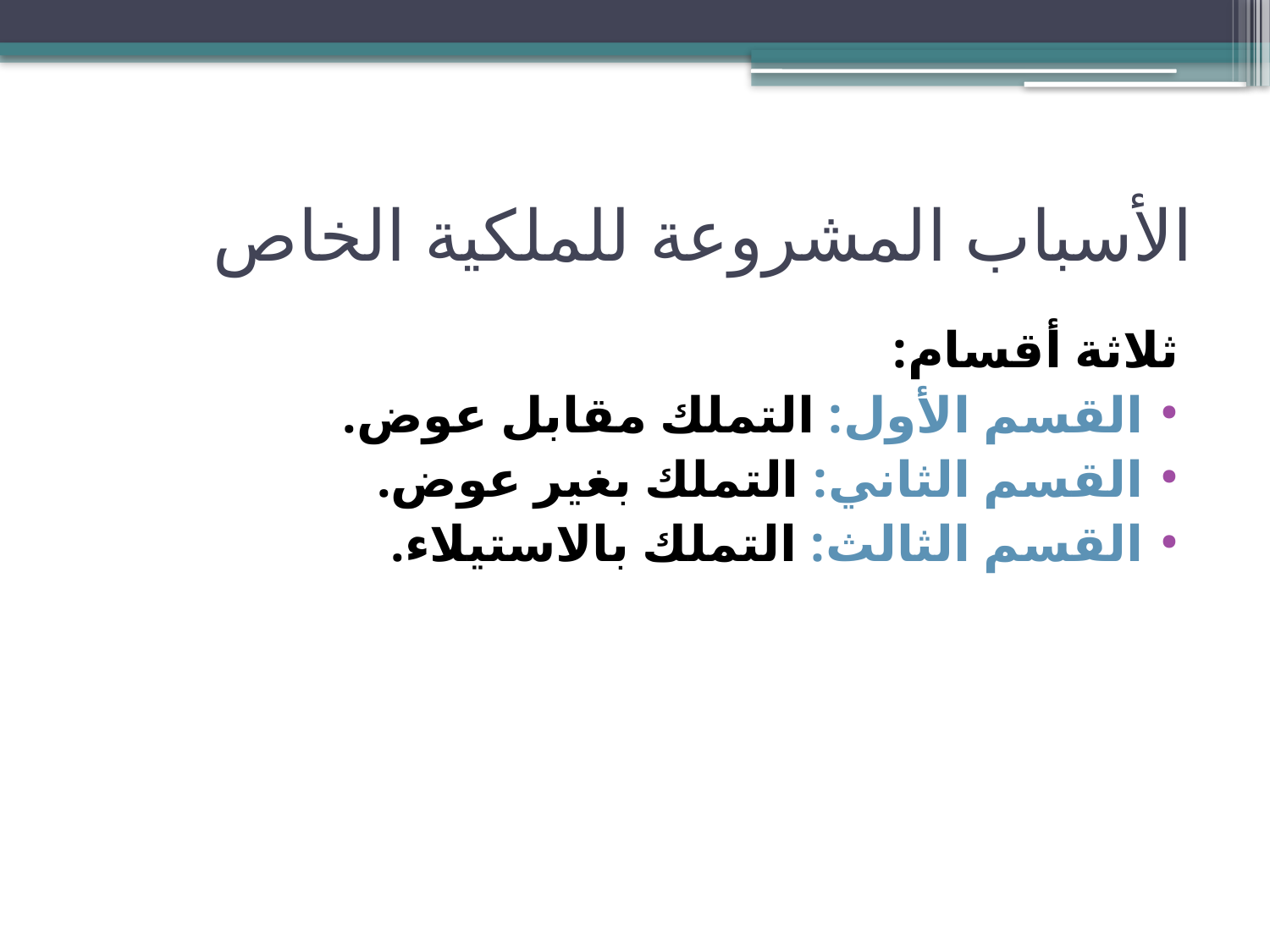

# الأسباب المشروعة للملكية الخاص
ثلاثة أقسام:
القسم الأول: التملك مقابل عوض.
القسم الثاني: التملك بغير عوض.
القسم الثالث: التملك بالاستيلاء.